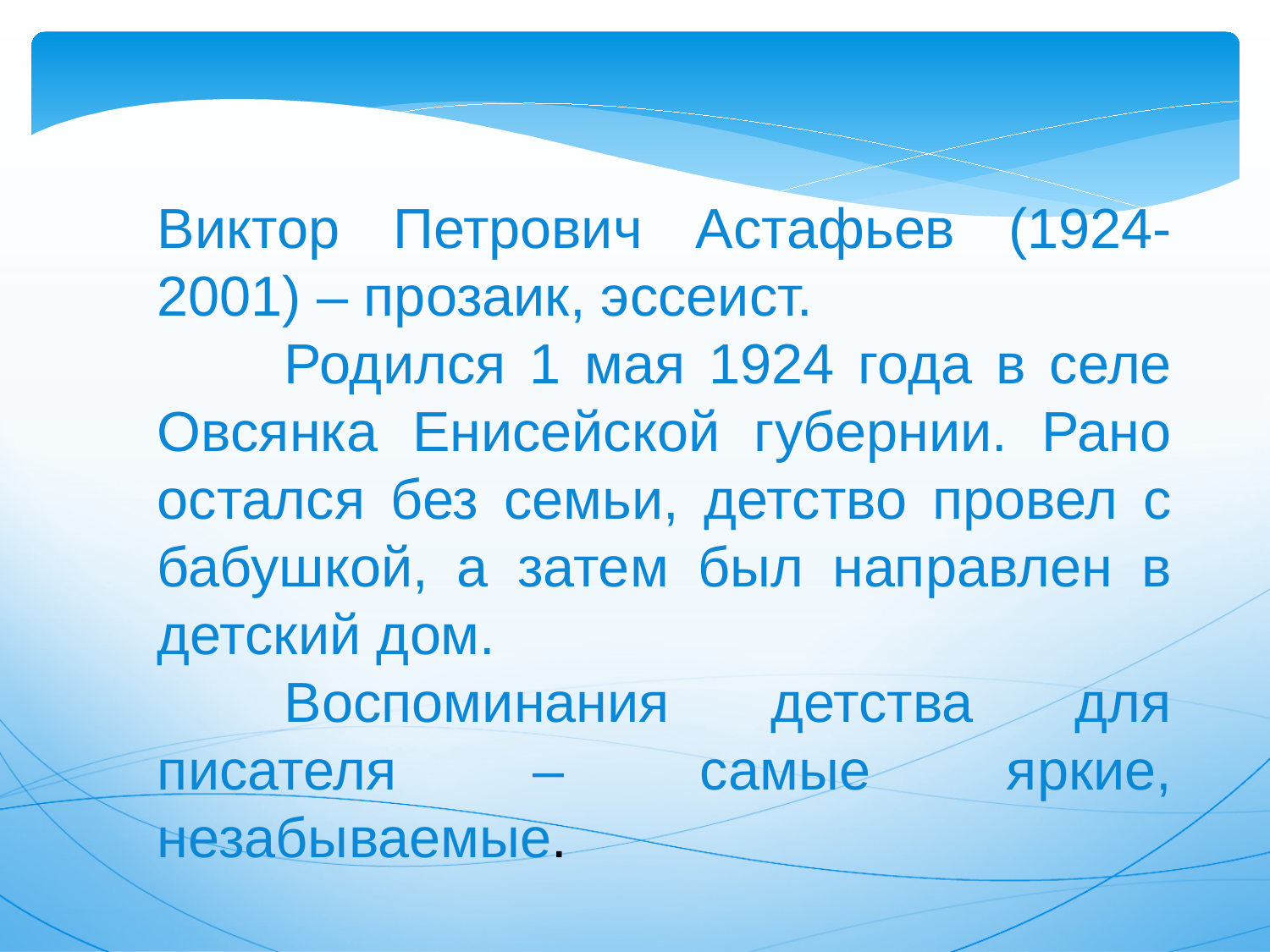

Виктор Петрович Астафьев (1924-2001) – прозаик, эссеист.
	Родился 1 мая 1924 года в селе Овсянка Енисейской губернии. Рано остался без семьи, детство провел с бабушкой, а затем был направлен в детский дом.
	Воспоминания детства для писателя – самые яркие, незабываемые.